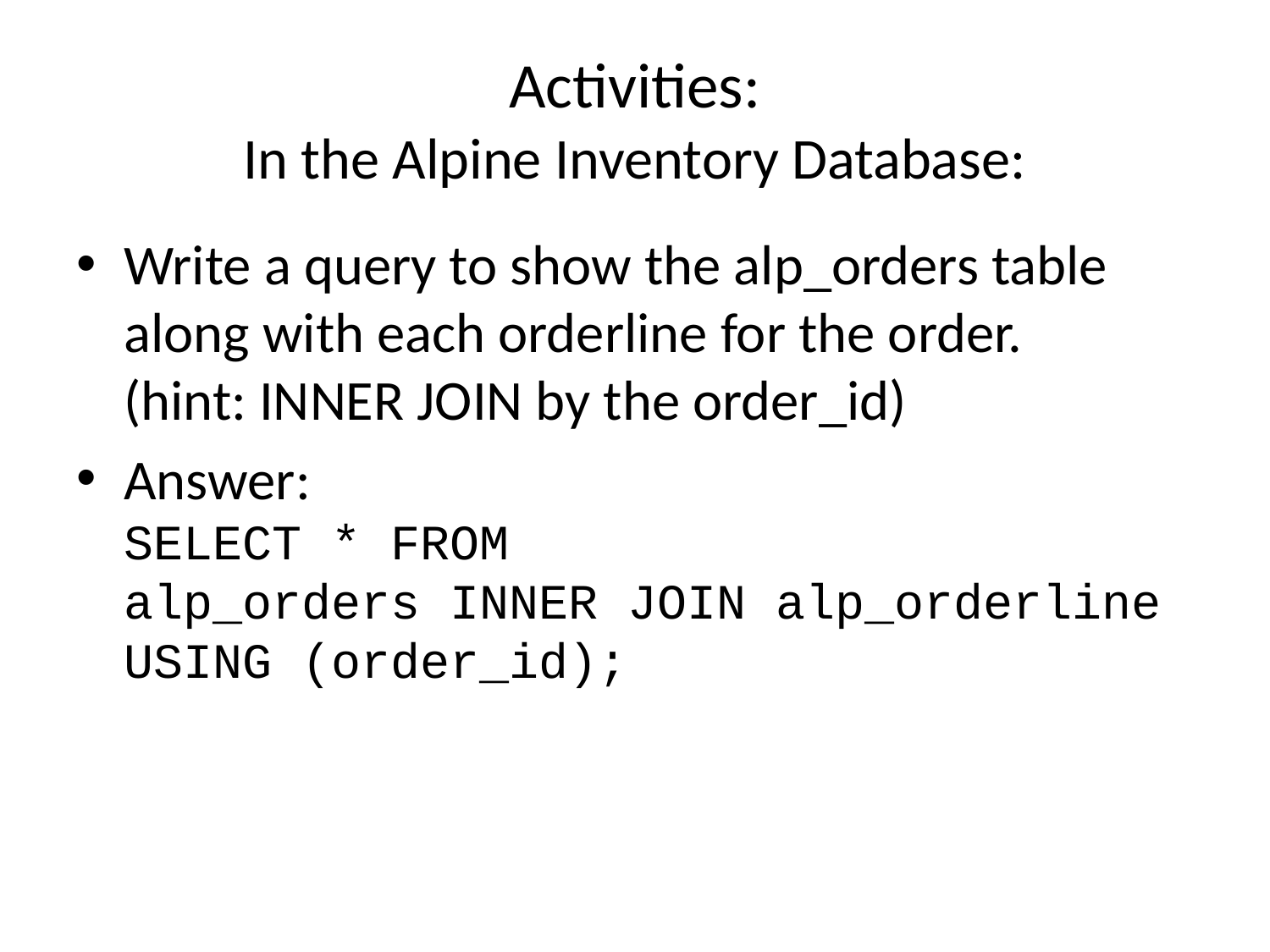

# Activities: In the Alpine Inventory Database:
Write a query to show the alp_orders table along with each orderline for the order.
(hint: INNER JOIN by the order_id)
Answer:
SELECT * FROM
alp_orders INNER JOIN alp_orderline
USING (order_id);